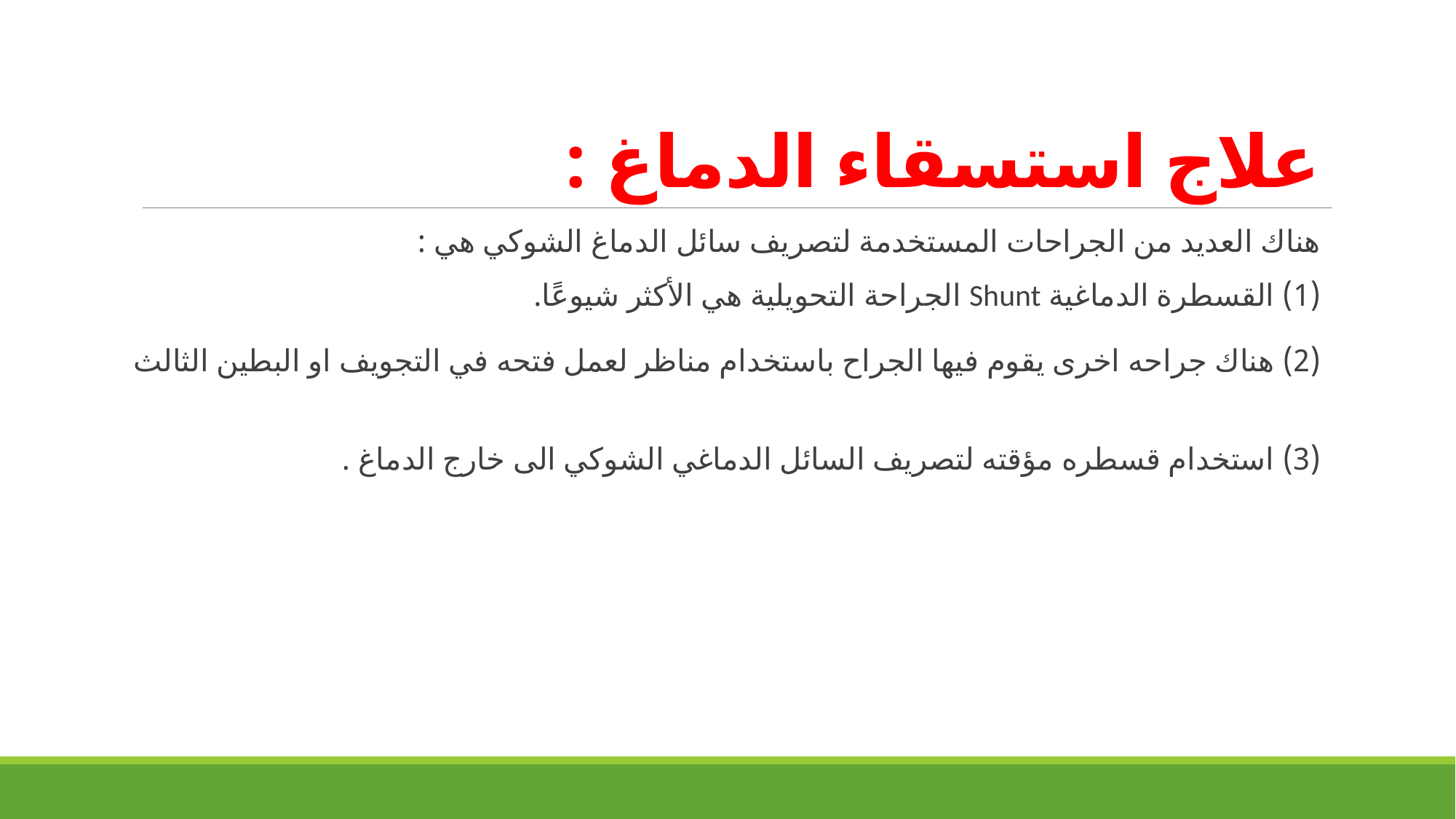

# علاج استسقاء الدماغ :
هناك العديد من الجراحات المستخدمة لتصريف سائل الدماغ الشوكي هي :
(1) القسطرة الدماغية Shunt الجراحة التحويلية هي الأكثر شيوعًا.
(2) هناك جراحه اخرى يقوم فيها الجراح باستخدام مناظر لعمل فتحه في التجويف او البطين الثالث
(3) استخدام قسطره مؤقته لتصريف السائل الدماغي الشوكي الى خارج الدماغ .